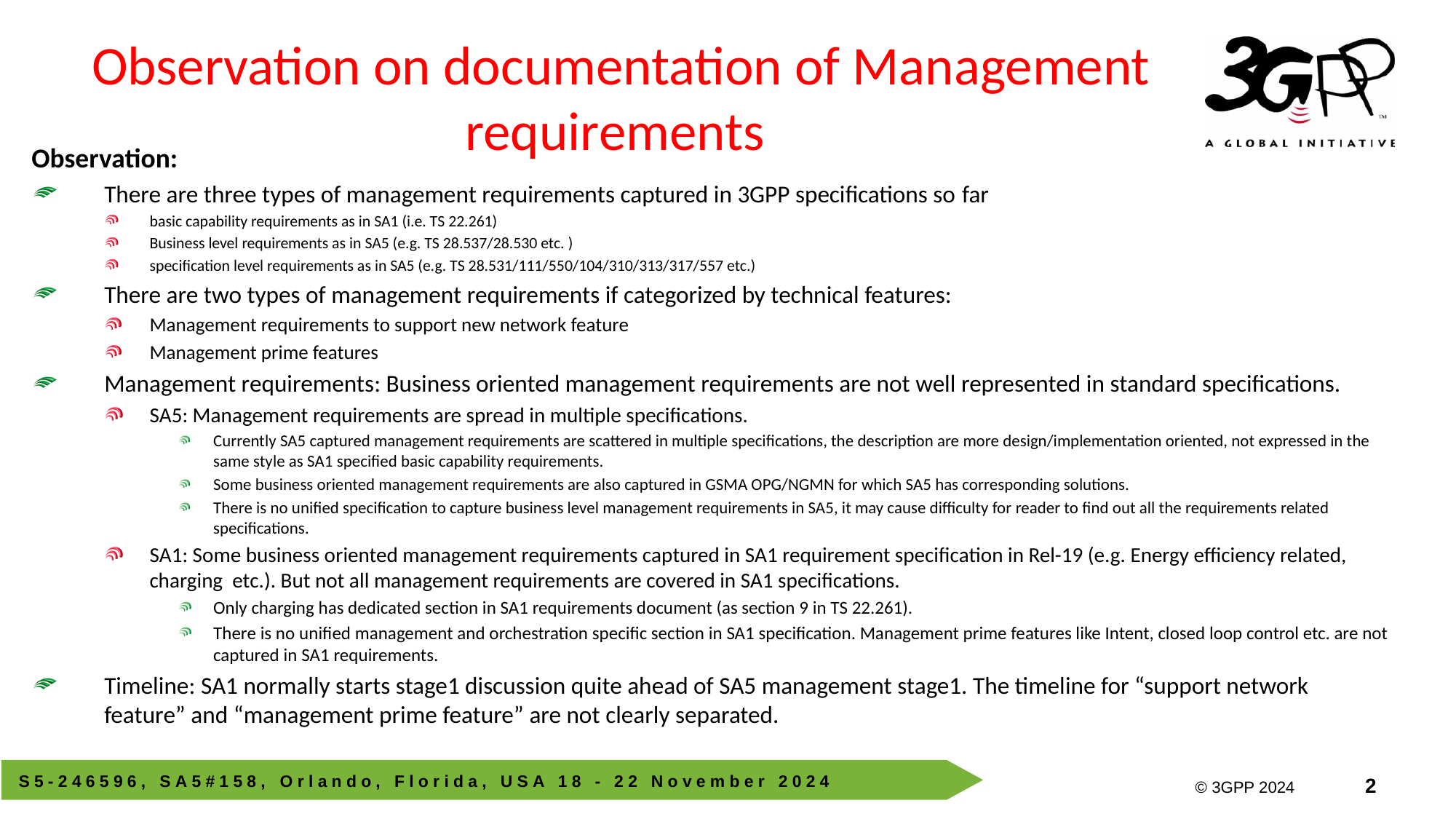

# Observation on documentation of Management requirements
Observation:
There are three types of management requirements captured in 3GPP specifications so far
basic capability requirements as in SA1 (i.e. TS 22.261)
Business level requirements as in SA5 (e.g. TS 28.537/28.530 etc. )
specification level requirements as in SA5 (e.g. TS 28.531/111/550/104/310/313/317/557 etc.)
There are two types of management requirements if categorized by technical features:
Management requirements to support new network feature
Management prime features
Management requirements: Business oriented management requirements are not well represented in standard specifications.
SA5: Management requirements are spread in multiple specifications.
Currently SA5 captured management requirements are scattered in multiple specifications, the description are more design/implementation oriented, not expressed in the same style as SA1 specified basic capability requirements.
Some business oriented management requirements are also captured in GSMA OPG/NGMN for which SA5 has corresponding solutions.
There is no unified specification to capture business level management requirements in SA5, it may cause difficulty for reader to find out all the requirements related specifications.
SA1: Some business oriented management requirements captured in SA1 requirement specification in Rel-19 (e.g. Energy efficiency related, charging  etc.). But not all management requirements are covered in SA1 specifications.
Only charging has dedicated section in SA1 requirements document (as section 9 in TS 22.261).
There is no unified management and orchestration specific section in SA1 specification. Management prime features like Intent, closed loop control etc. are not captured in SA1 requirements.
Timeline: SA1 normally starts stage1 discussion quite ahead of SA5 management stage1. The timeline for “support network feature” and “management prime feature” are not clearly separated.